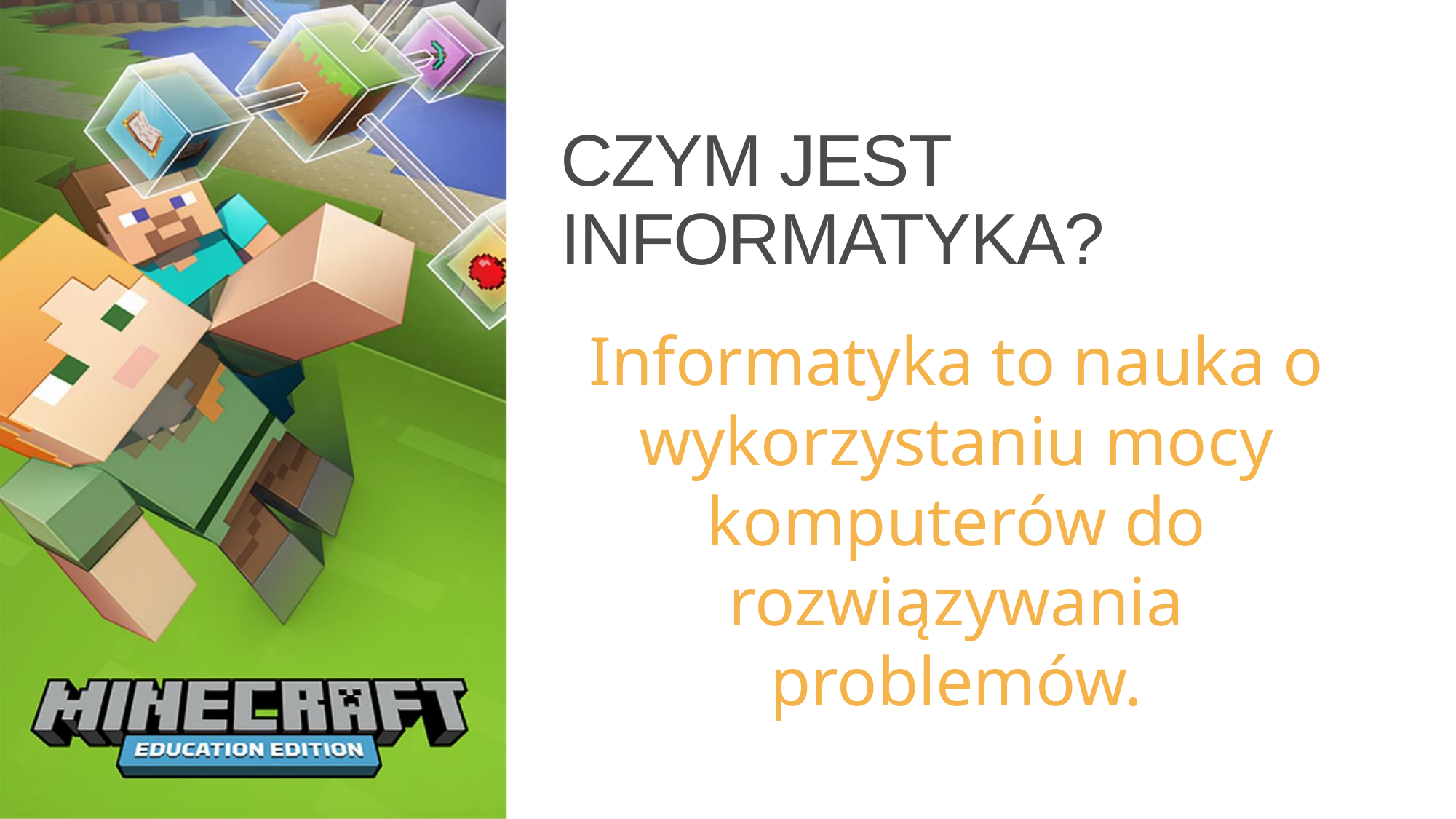

# Czym jest informatyka?
Informatyka to nauka o wykorzystaniu mocy komputerów do rozwiązywania problemów.